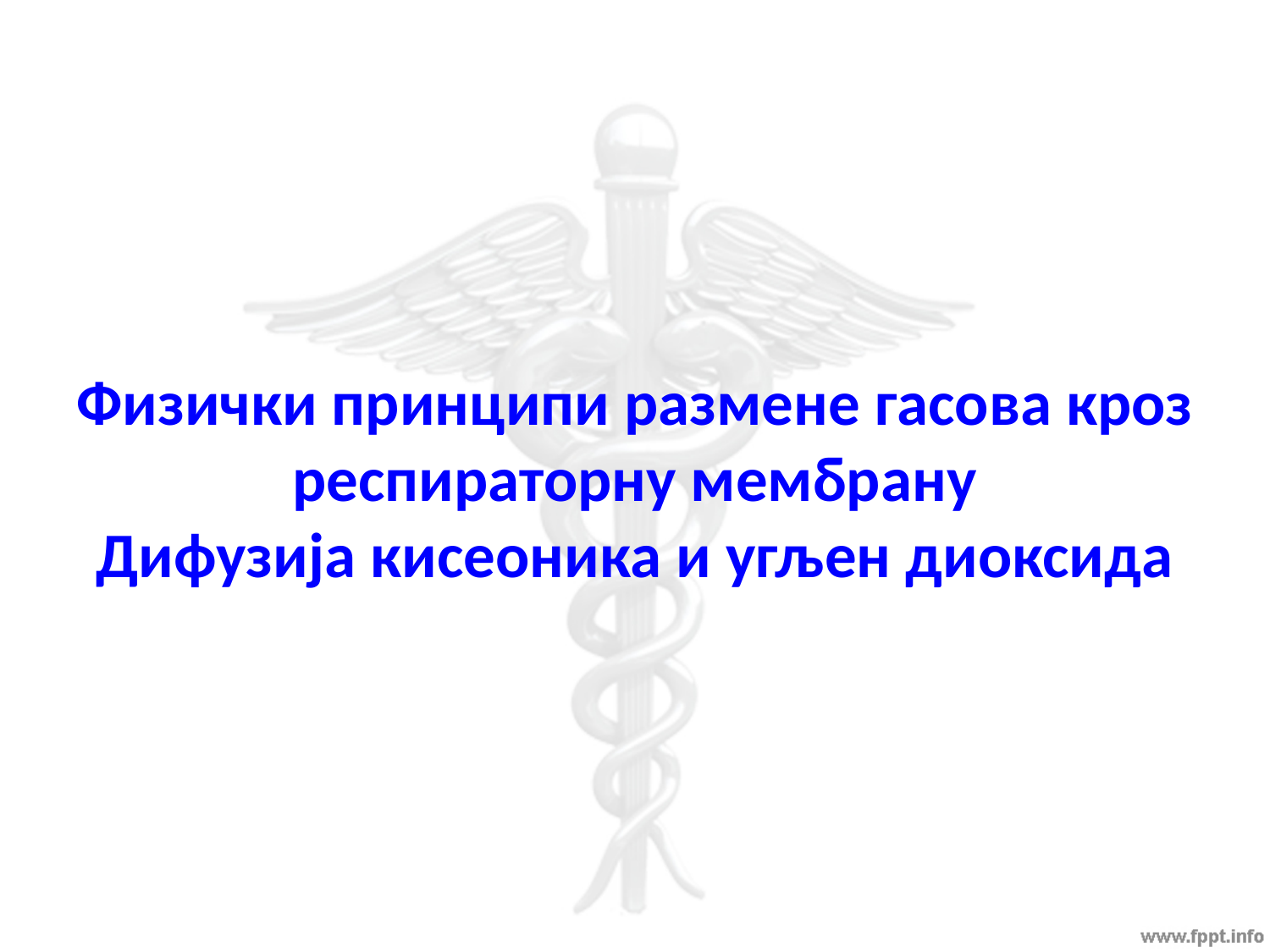

# Физички принципи размене гасова кроз респираторну мембрану Дифузија кисеоника и угљен диоксида